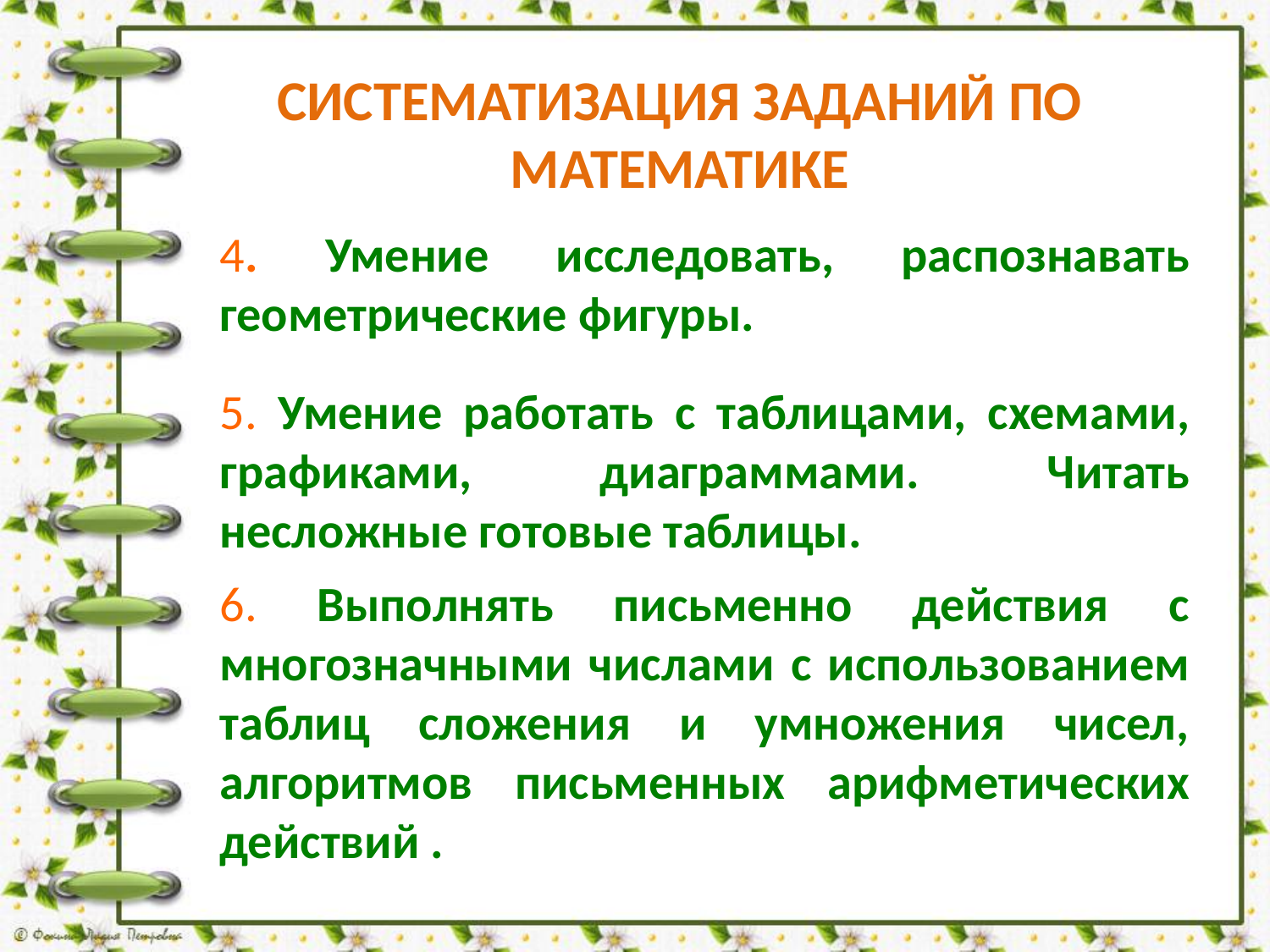

СИСТЕМАТИЗАЦИЯ ЗАДАНИЙ ПО МАТЕМАТИКЕ
4. Умение исследовать, распознавать геометрические фигуры.
5. Умение работать с таблицами, схемами, графиками, диаграммами. Читать несложные готовые таблицы.
6. Выполнять письменно действия с многозначными числами с использованием таблиц сложения и умножения чисел, алгоритмов письменных арифметических действий .